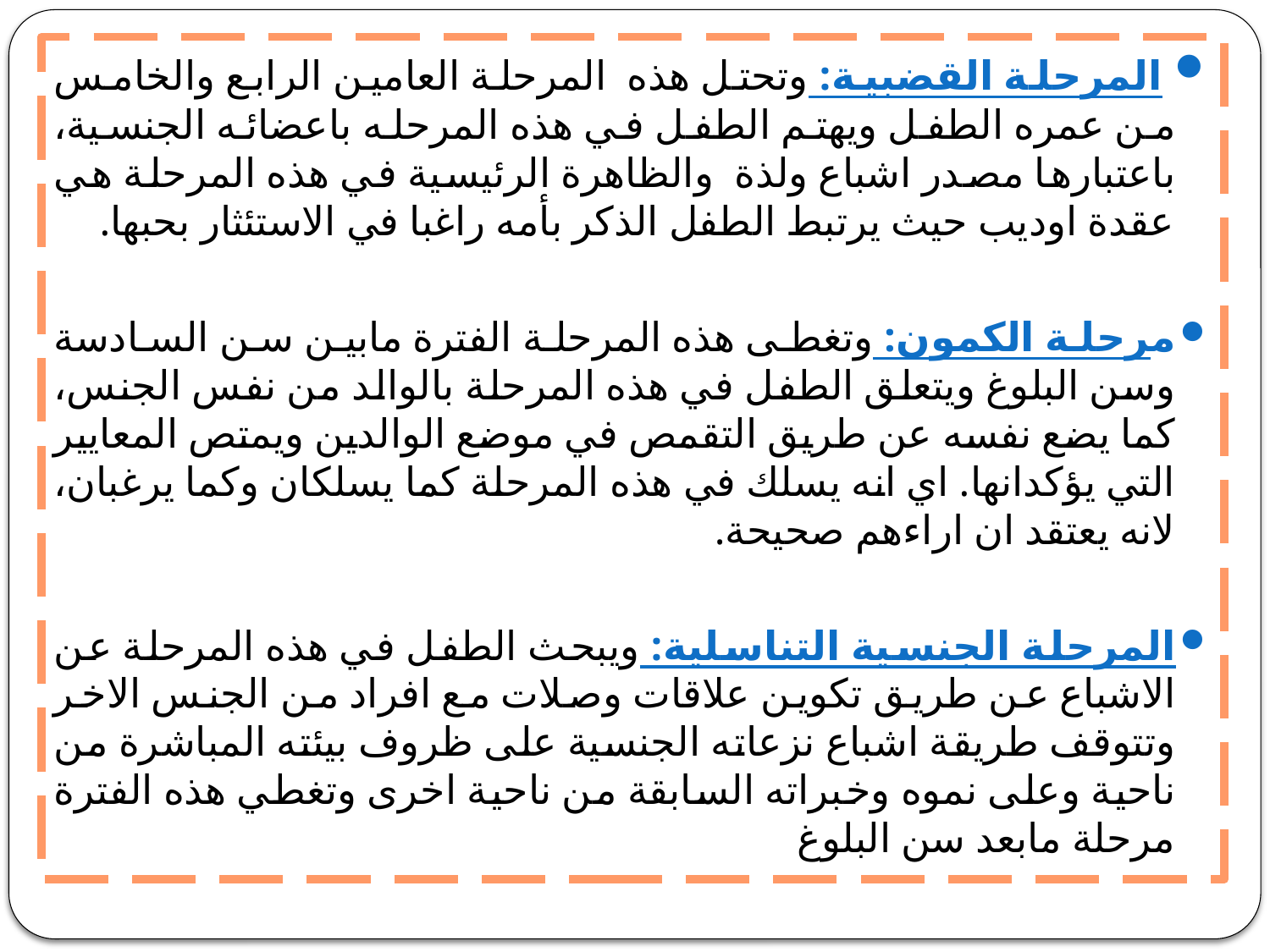

المرحلة القضبية: وتحتل هذه  المرحلة العامين الرابع والخامس من عمره الطفل ويهتم الطفل في هذه المرحله باعضائه الجنسية، باعتبارها مصدر اشباع ولذة  والظاهرة الرئيسية في هذه المرحلة هي عقدة اوديب حيث يرتبط الطفل الذكر بأمه راغبا في الاستئثار بحبها.

مرحلة الكمون: وتغطى هذه المرحلة الفترة مابين سن السادسة وسن البلوغ ويتعلق الطفل في هذه المرحلة بالوالد من نفس الجنس، كما يضع نفسه عن طريق التقمص في موضع الوالدين ويمتص المعايير التي يؤكدانها. اي انه يسلك في هذه المرحلة كما يسلكان وكما يرغبان، لانه يعتقد ان اراءهم صحيحة.

المرحلة الجنسية التناسلية: ويبحث الطفل في هذه المرحلة عن الاشباع عن طريق تكوين علاقات وصلات مع افراد من الجنس الاخر وتتوقف طريقة اشباع نزعاته الجنسية على ظروف بيئته المباشرة من ناحية وعلى نموه وخبراته السابقة من ناحية اخرى وتغطي هذه الفترة مرحلة مابعد سن البلوغ